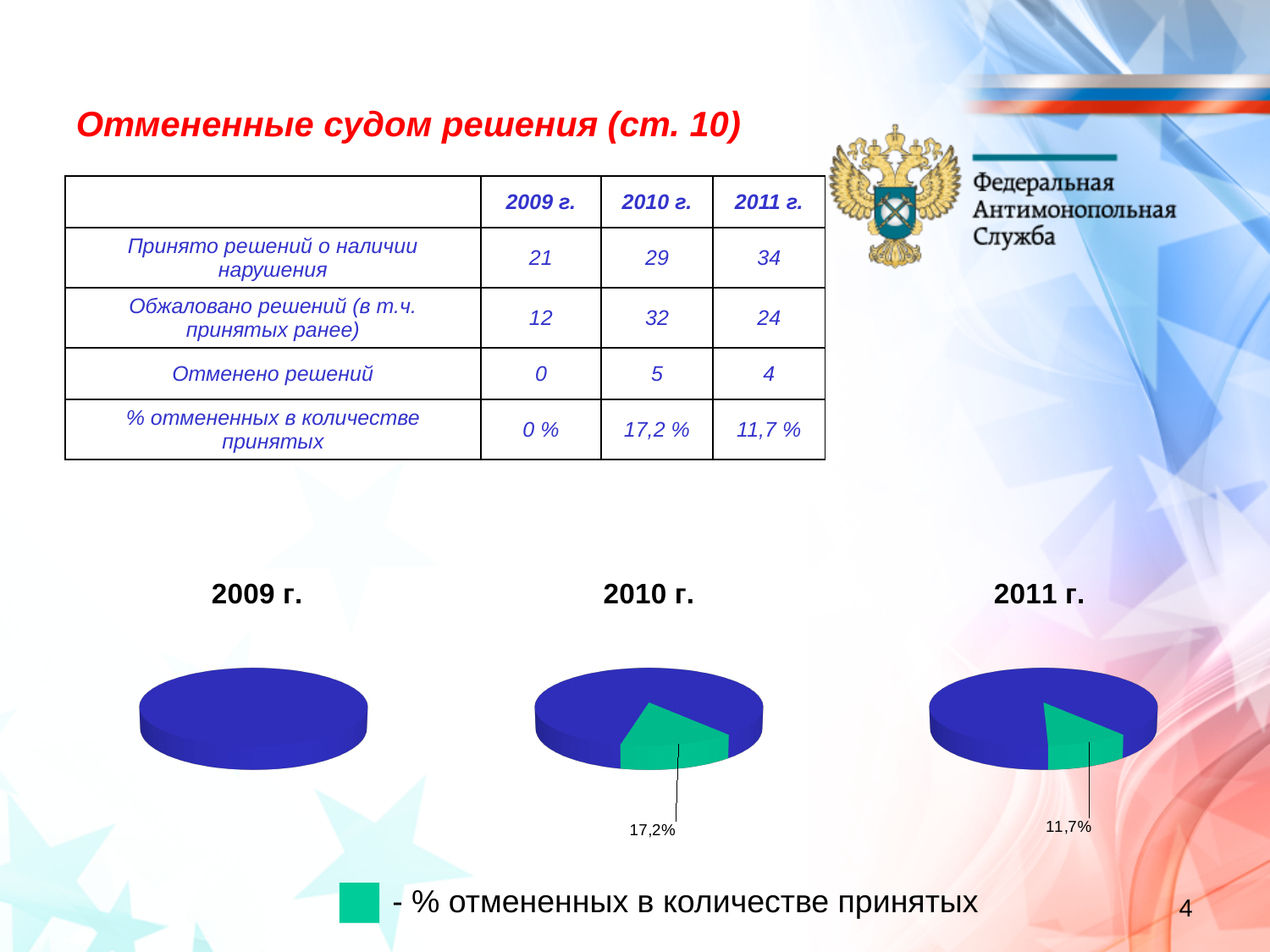

Отмененные судом решения (ст. 10)
|  | 2009 г. | 2010 г. | 2011 г. |
| --- | --- | --- | --- |
| Принято решений о наличии нарушения | 21 | 29 | 34 |
| Обжаловано решений (в т.ч. принятых ранее) | 12 | 32 | 24 |
| Отменено решений | 0 | 5 | 4 |
| % отмененных в количестве принятых | 0 % | 17,2 % | 11,7 % |

[unsupported chart]

[unsupported chart]

[unsupported chart]

- % отмененных в количестве принятых
4